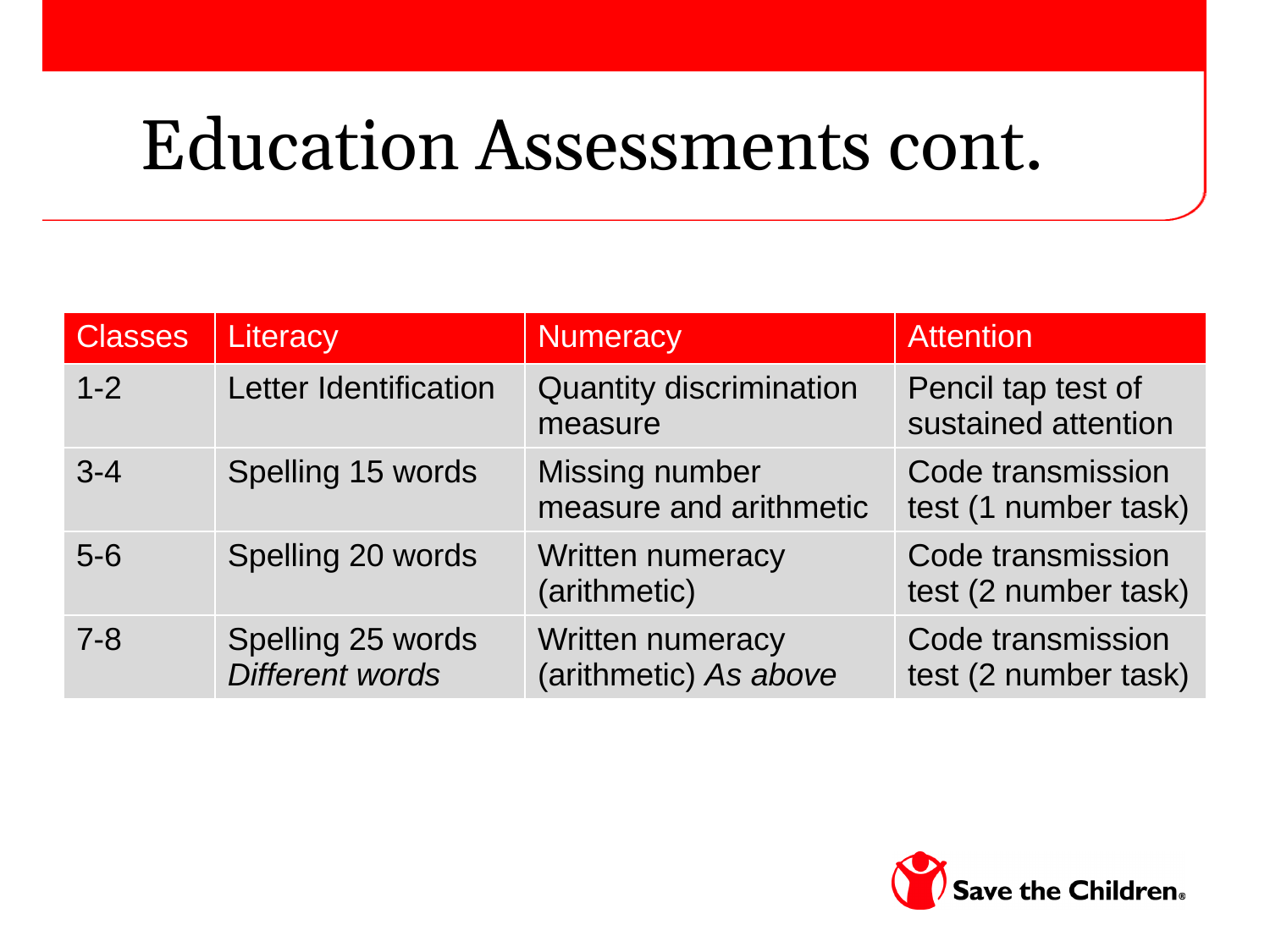

# Education Assessments cont.
| Classes | Literacy | Numeracy | Attention |
| --- | --- | --- | --- |
| 1-2 | Letter Identification | Quantity discrimination measure | Pencil tap test of sustained attention |
| 3-4 | Spelling 15 words | Missing number measure and arithmetic | Code transmission test (1 number task) |
| 5-6 | Spelling 20 words | Written numeracy (arithmetic) | Code transmission test (2 number task) |
| 7-8 | Spelling 25 words Different words | Written numeracy (arithmetic) As above | Code transmission test (2 number task) |